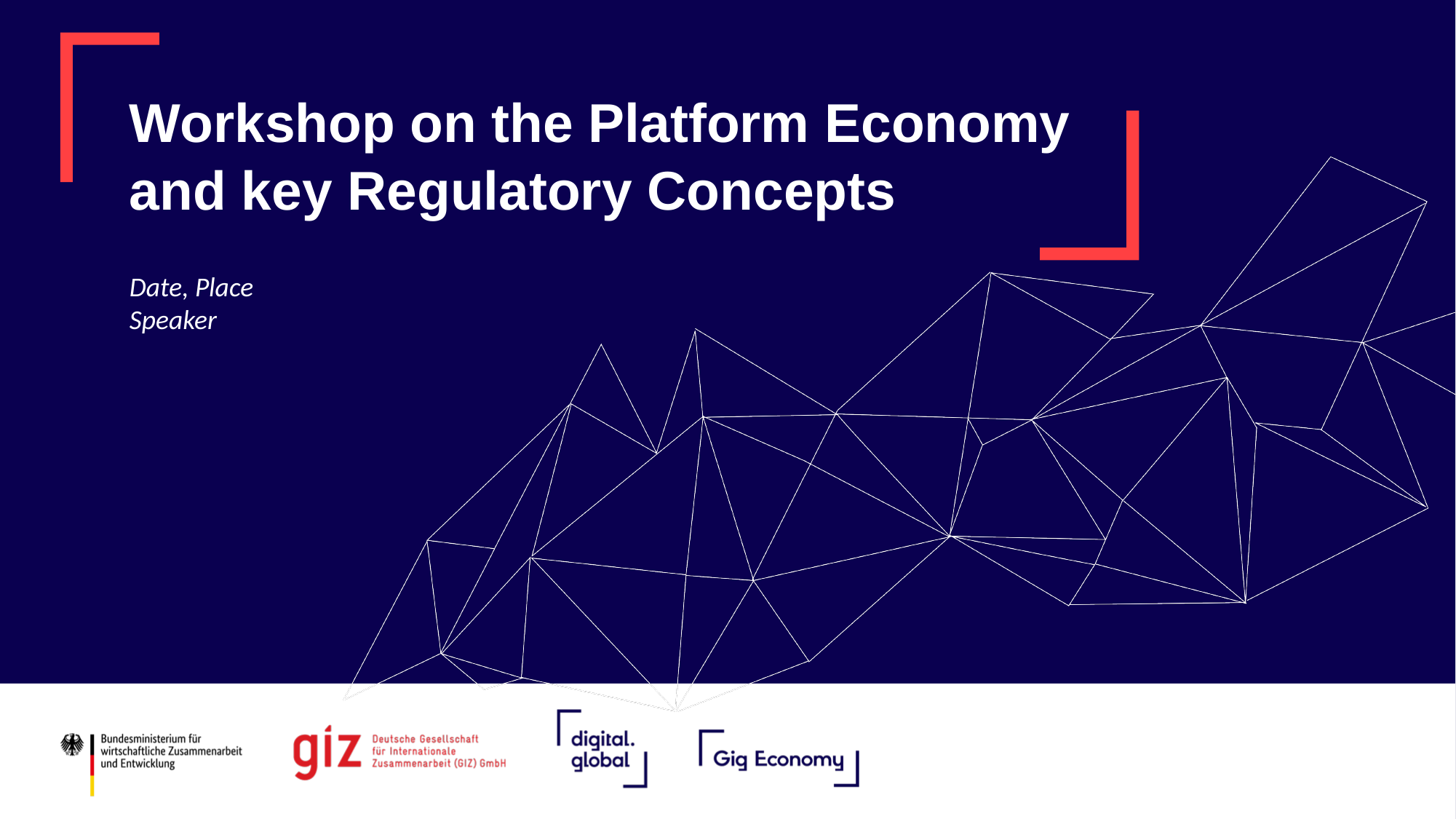

# Workshop on the Platform Economy and key Regulatory Concepts

Date, Place
Speaker